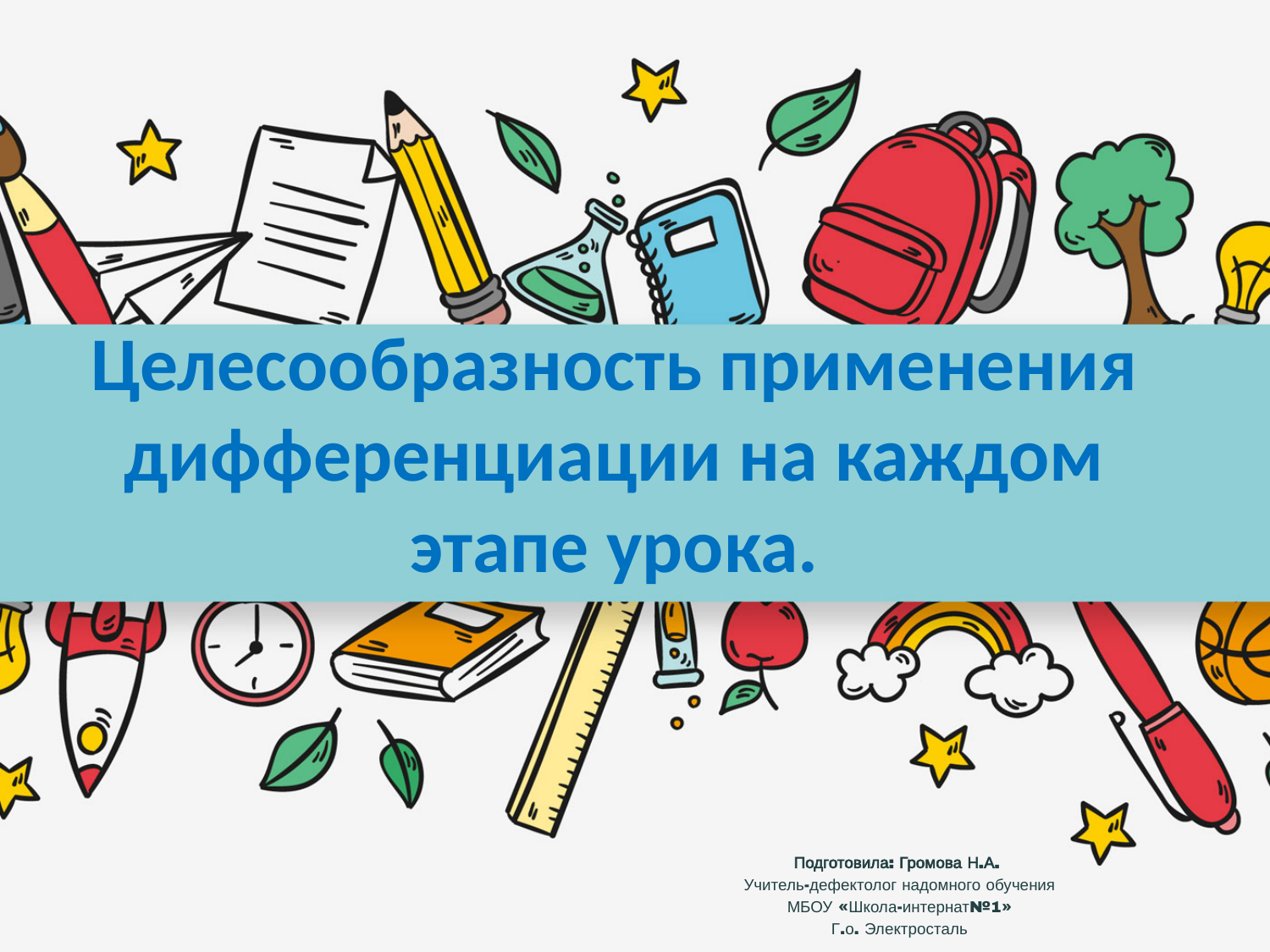

# Целесообразность применения дифференциации на каждом этапе урока.
Подготовила: Громова Н.А.
Учитель-дефектолог надомного обучения
МБОУ «Школа-интернат№1»
Г.о. Электросталь